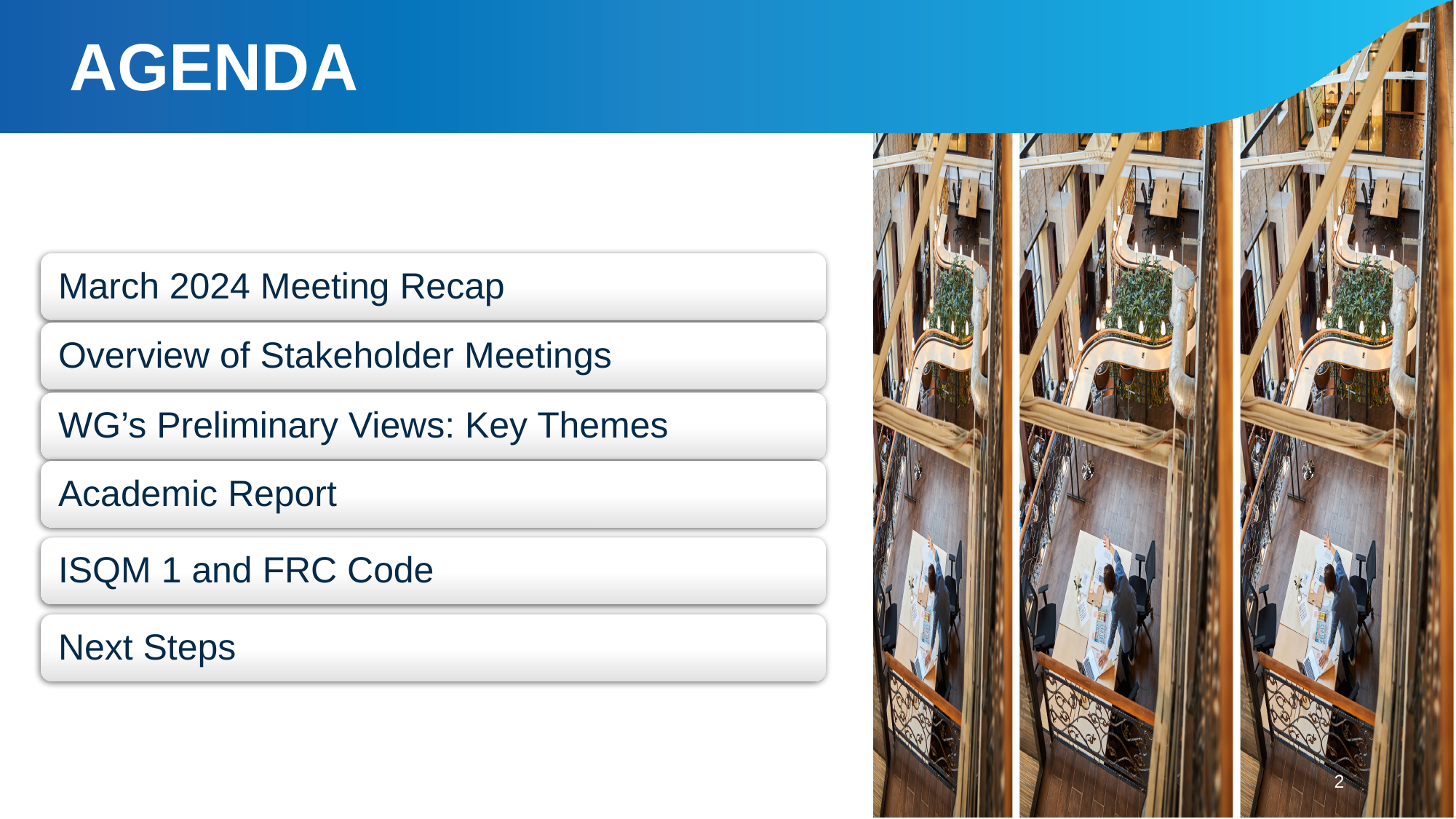

# AGENDA
March 2024 Meeting Recap
Overview of Stakeholder Meetings
WG’s Preliminary Views: Key Themes

Academic Report
ISQM 1 and FRC Code
Next Steps
2